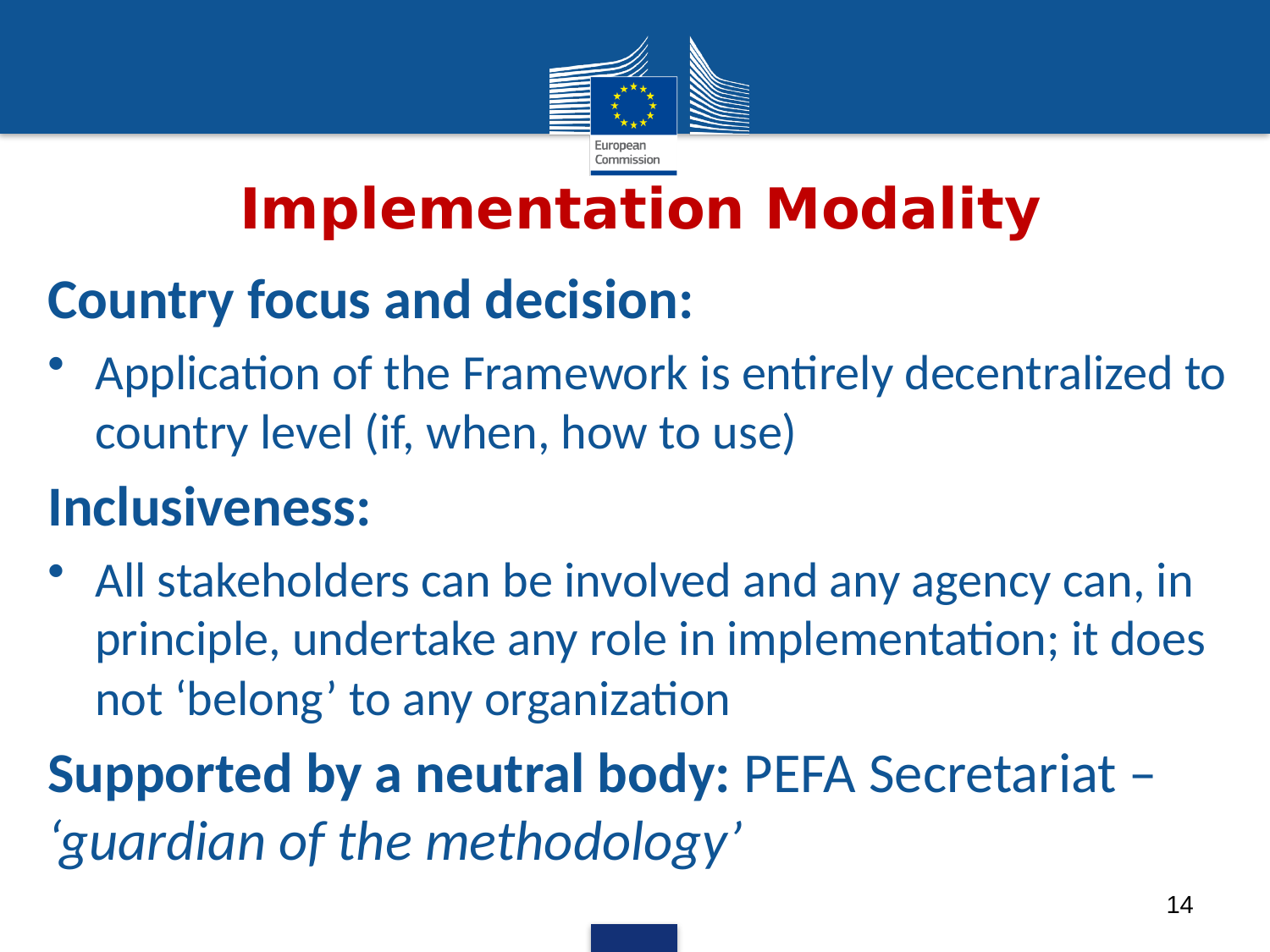

# Implementation Modality
Country focus and decision:
Application of the Framework is entirely decentralized to country level (if, when, how to use)
Inclusiveness:
All stakeholders can be involved and any agency can, in principle, undertake any role in implementation; it does not ‘belong’ to any organization
Supported by a neutral body: PEFA Secretariat – ‘guardian of the methodology’
14